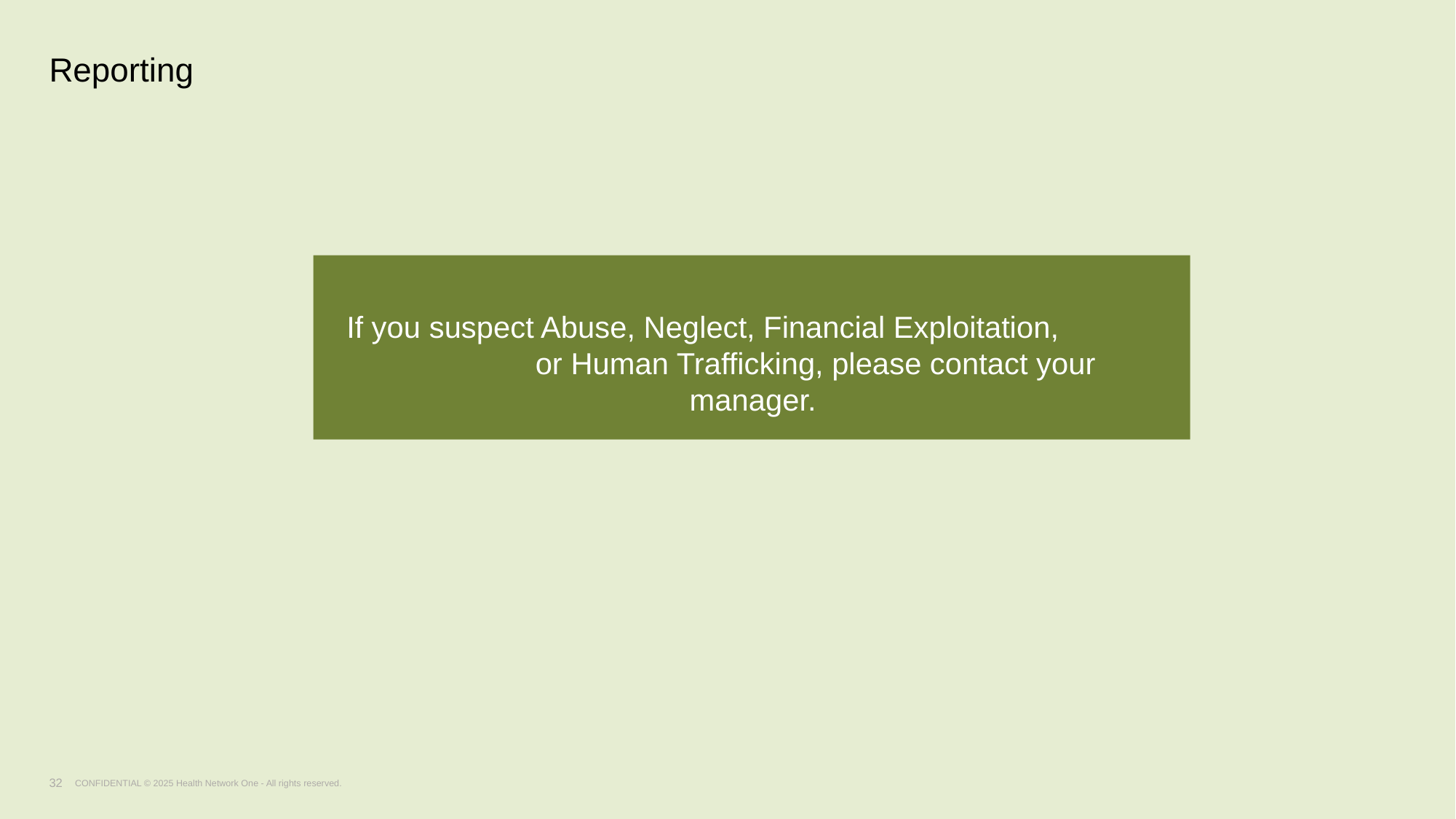

# Reporting

If you suspect Abuse, Neglect, Financial Exploitation,                            or Human Trafficking, please contact your manager.
32